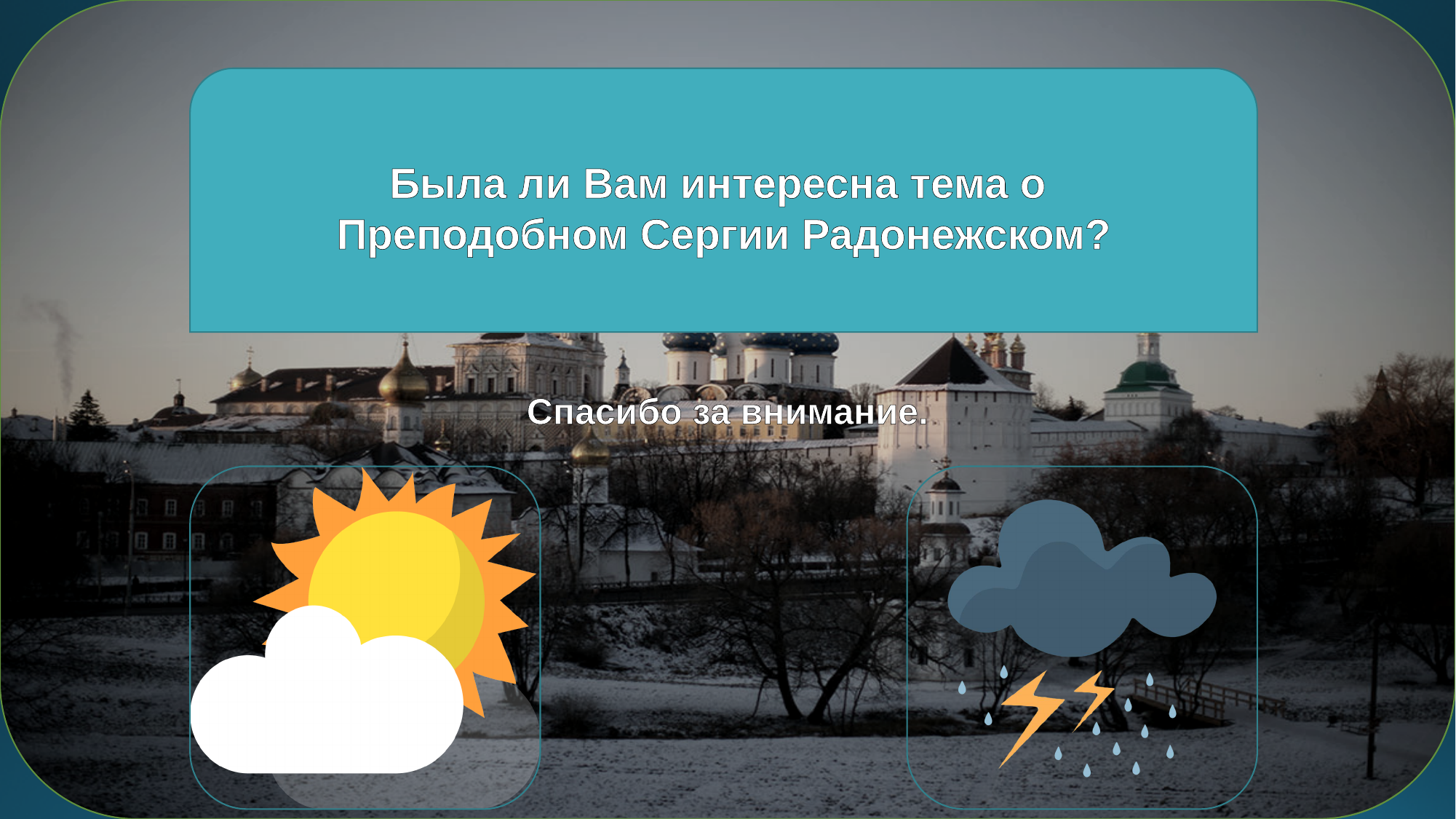

Спасибо за внимание.
Спасибо за внимание!
Была ли Вам интересна тема о
Преподобном Сергии Радонежском?